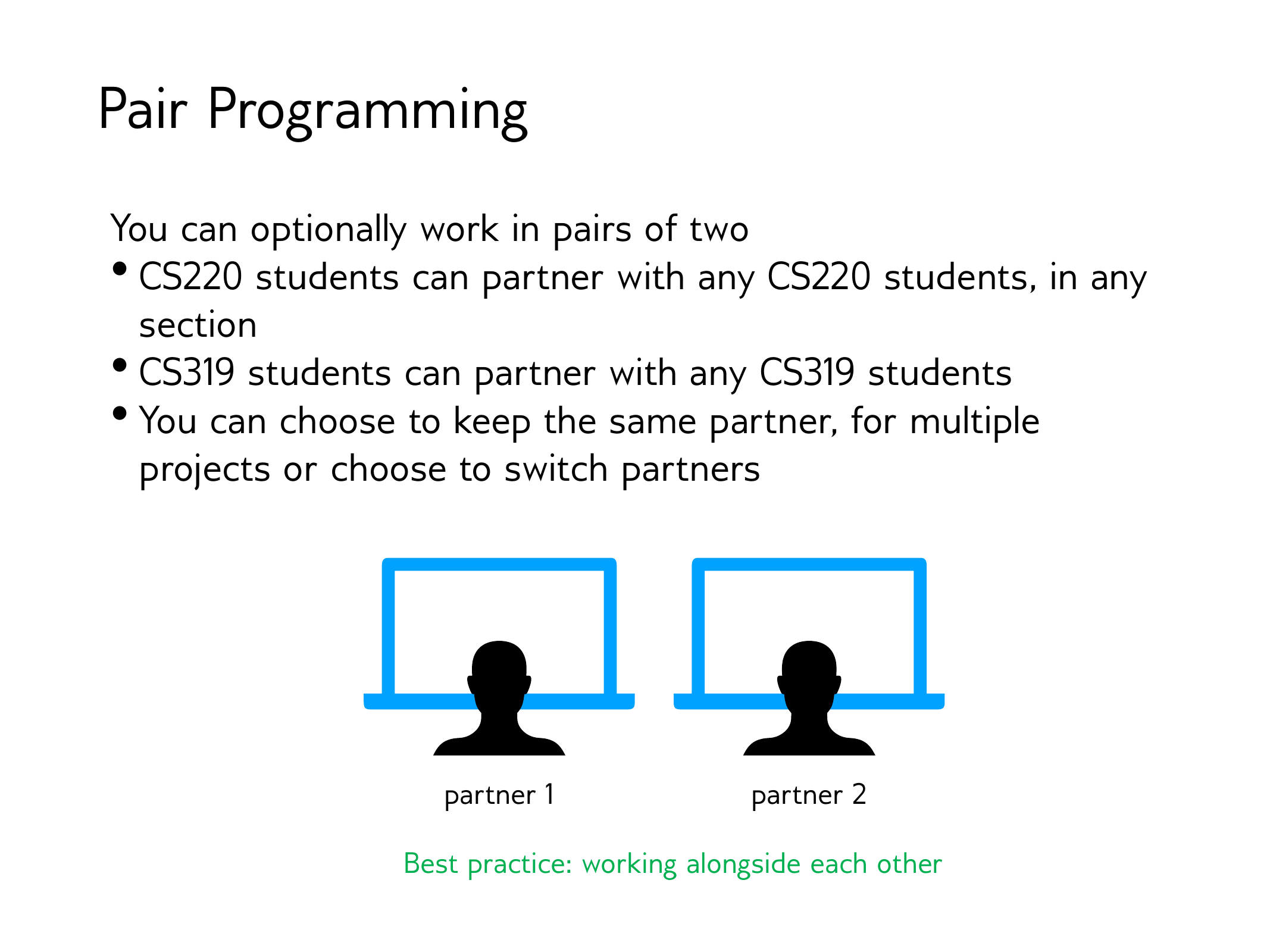

Pair Programming
You can optionally work in pairs of two
CS220 students can partner with any CS220 students, in any  section
CS319 students can partner with any CS319 students
You can choose to keep the same partner, for multiple projects or choose to switch partners

partner 1
partner 2
Best practice: working alongside each other